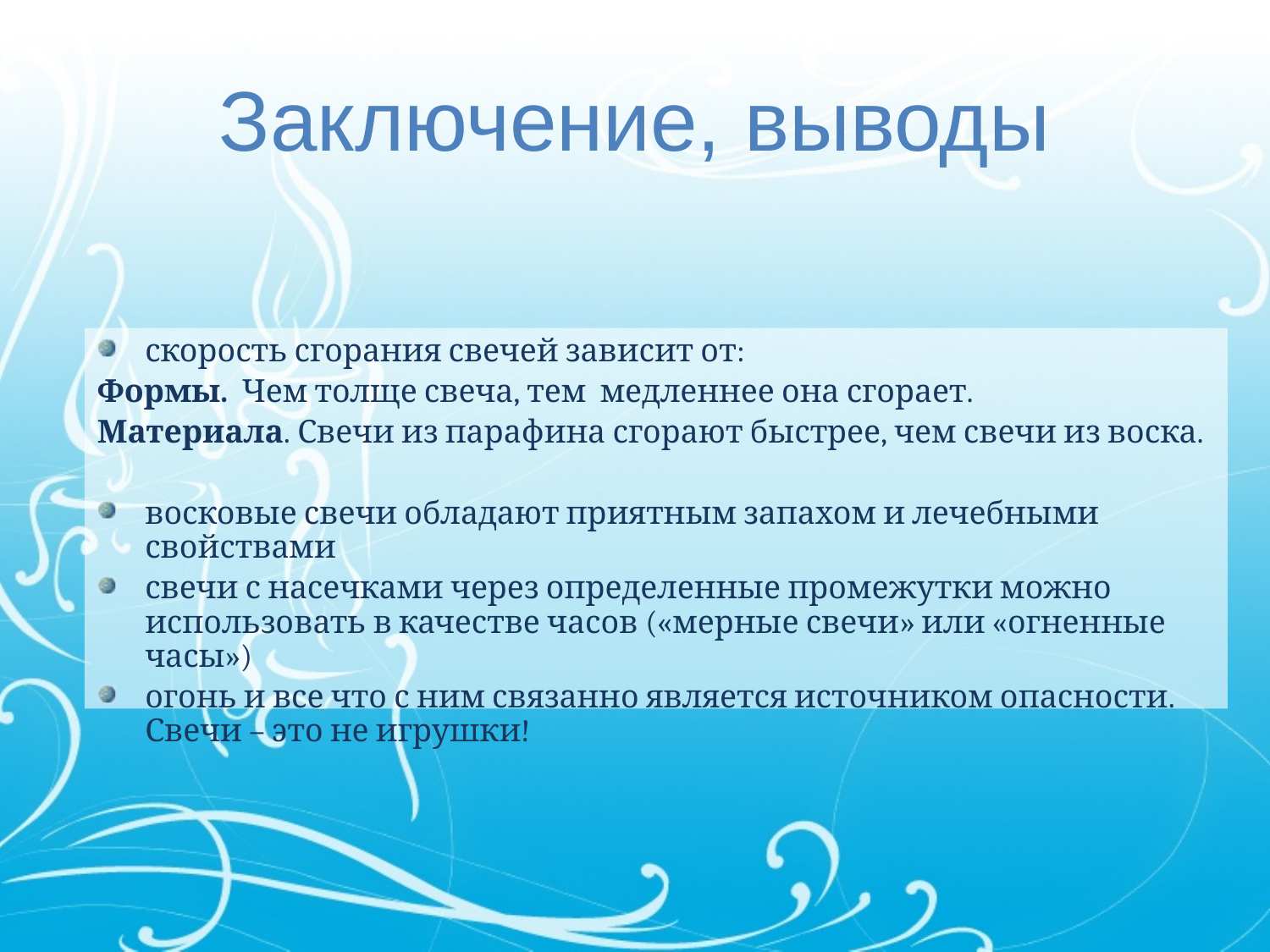

# Заключение, выводы
скорость сгорания свечей зависит от:
Формы.  Чем толще свеча, тем  медленнее она сгорает.
Материала. Свечи из парафина сгорают быстрее, чем свечи из воска.

восковые свечи обладают приятным запахом и лечебными свойствами
свечи с насечками через определенные промежутки можно использовать в качестве часов («мерные свечи» или «огненные часы»)
огонь и все что с ним связанно является источником опасности. Свечи – это не игрушки!